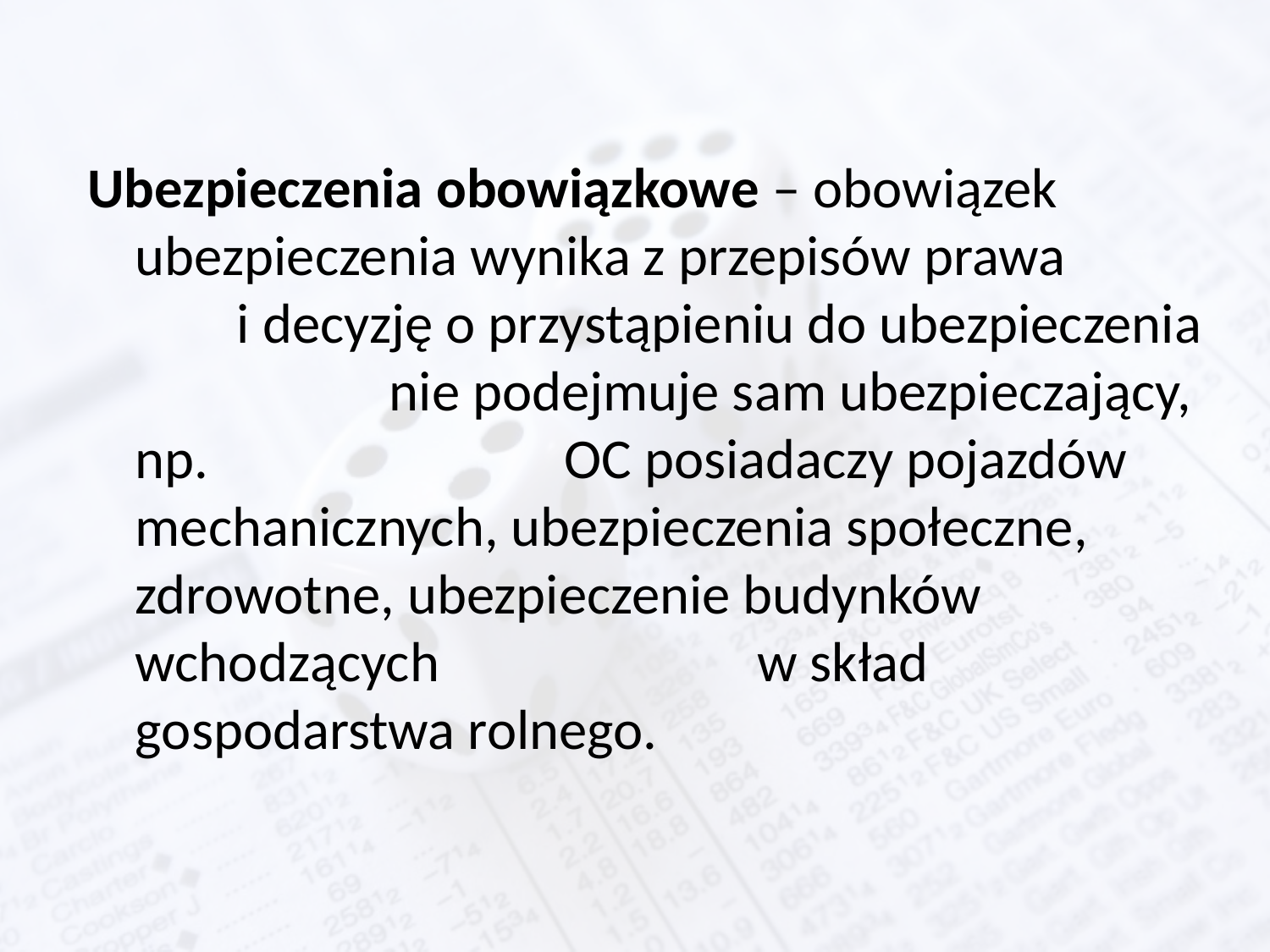

#

Ubezpieczenia obowiązkowe – obowiązek ubezpieczenia wynika z przepisów prawa                   i decyzję o przystąpieniu do ubezpieczenia                     nie podejmuje sam ubezpieczający, np.                            OC posiadaczy pojazdów mechanicznych, ubezpieczenia społeczne, zdrowotne, ubezpieczenie budynków wchodzących                         w skład gospodarstwa rolnego.